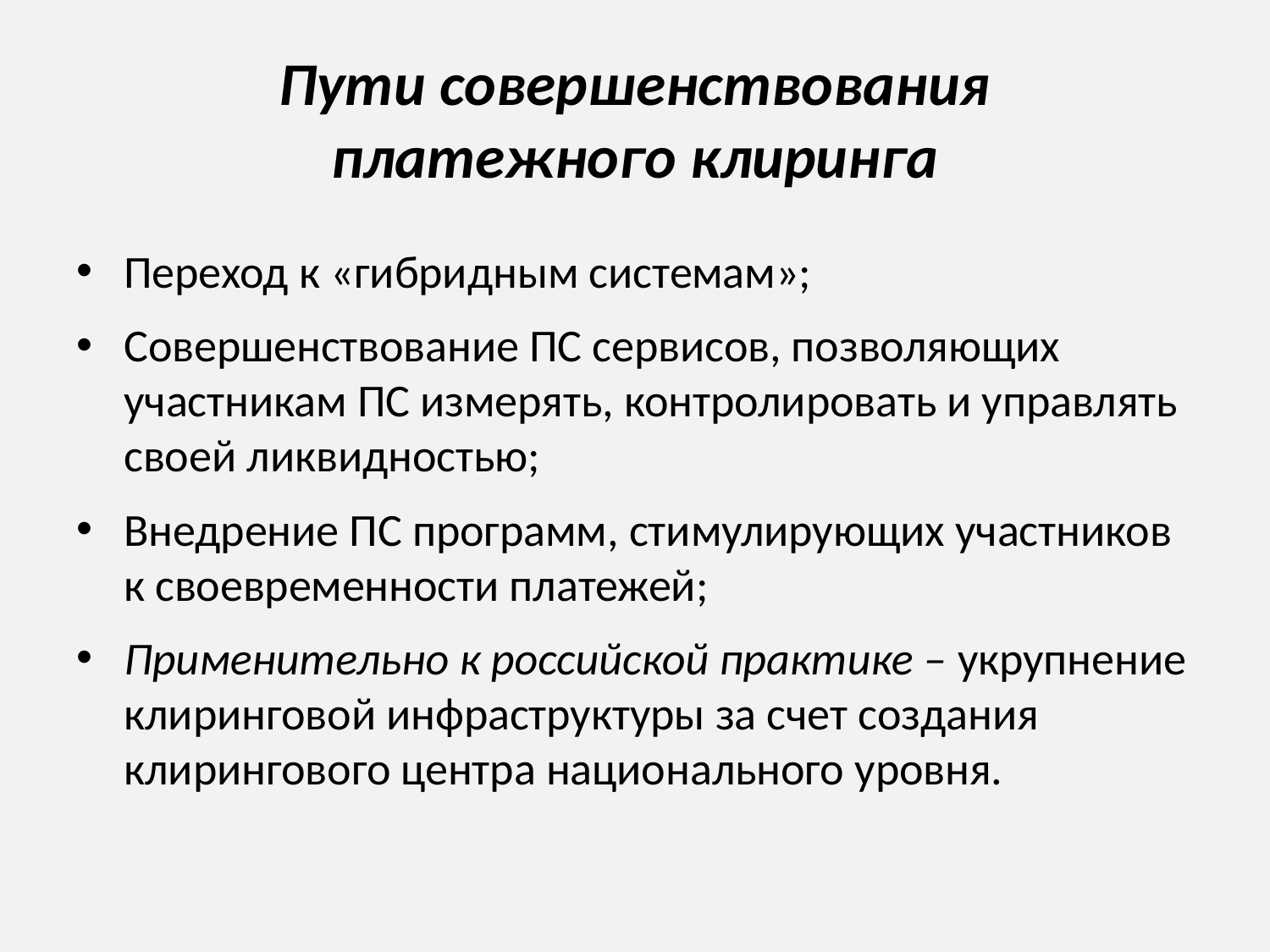

# Пути совершенствования платежного клиринга
Переход к «гибридным системам»;
Совершенствование ПС сервисов, позволяющих участникам ПС измерять, контролировать и управлять своей ликвидностью;
Внедрение ПС программ, стимулирующих участников к своевременности платежей;
Применительно к российской практике – укрупнение клиринговой инфраструктуры за счет создания клирингового центра национального уровня.